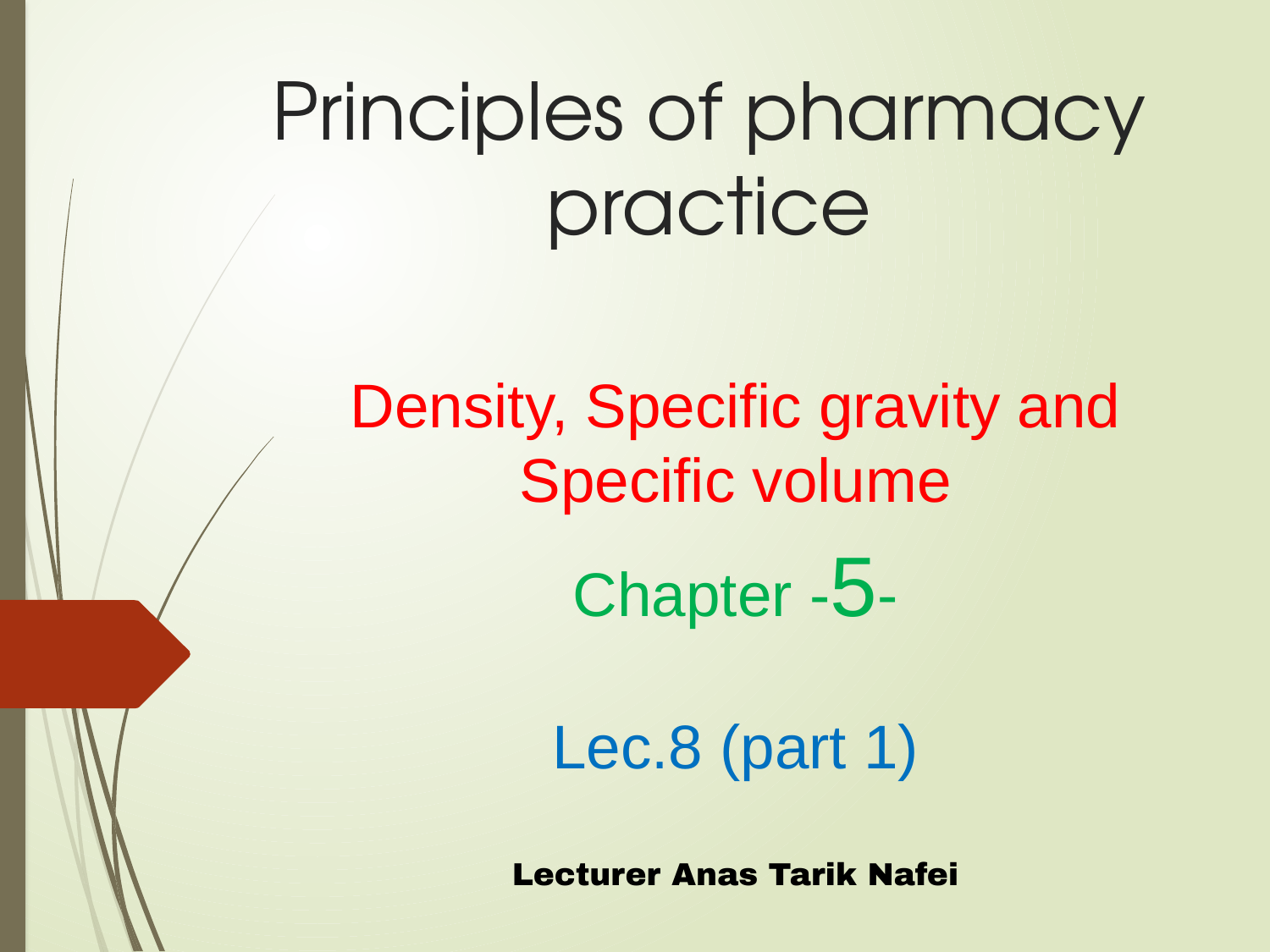

# Principles of pharmacy practice
Density, Specific gravity and Specific volume
Chapter -5-

Lec.8 (part 1)

Lecturer Anas Tarik Nafei